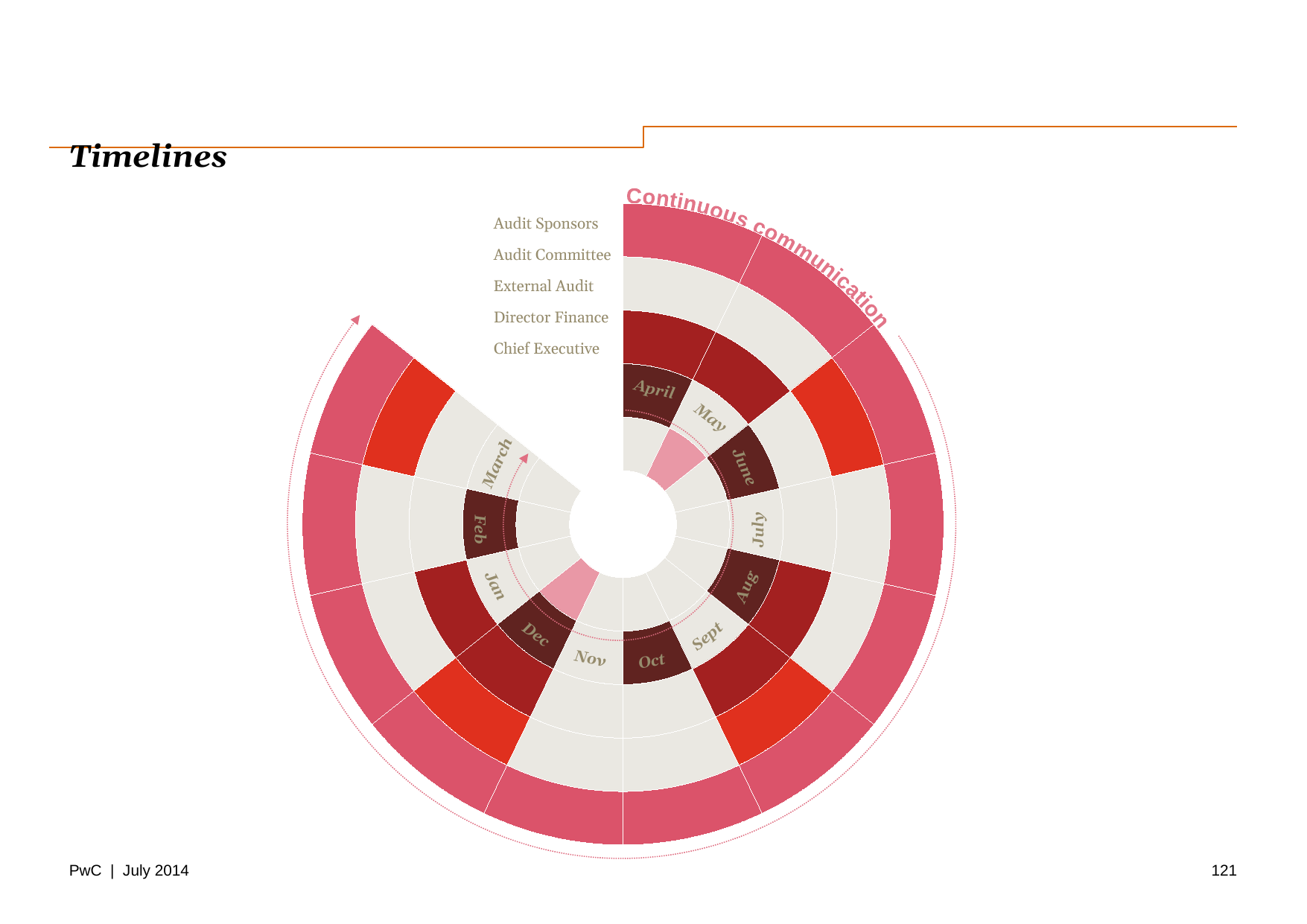

# Timelines

### Chart

| Category | a | b | c | d | Column1 |
|---|---|---|---|---|---|
| a | 1.0 | 1.0 | 1.0 | 1.0 | 1.0 |
| b | 1.0 | 1.0 | 1.0 | 1.0 | 1.0 |
| c | 1.0 | 1.0 | 1.0 | 1.0 | 1.0 |
| d | 1.0 | 1.0 | 1.0 | 1.0 | 1.0 |
| e | 1.0 | 1.0 | 1.0 | 1.0 | 1.0 |
| f | 1.0 | 1.0 | 1.0 | 1.0 | 1.0 |
| g | 1.0 | 1.0 | 1.0 | 1.0 | 1.0 |
| h | 1.0 | 1.0 | 1.0 | 1.0 | 1.0 |
| i | 1.0 | 1.0 | 1.0 | 1.0 | 1.0 |
| j | 1.0 | 1.0 | 1.0 | 1.0 | 1.0 |
| k | 1.0 | 1.0 | 1.0 | 1.0 | 1.0 |
| l | 1.0 | 1.0 | 1.0 | 1.0 | 1.0 |
Audit Sponsors
Continuous communication
Audit Committee
External Audit
Director Finance
Chief Executive
April
May

March
June
Feb
July
Aug
Jan
Dec
Sept
Nov
Oct
121